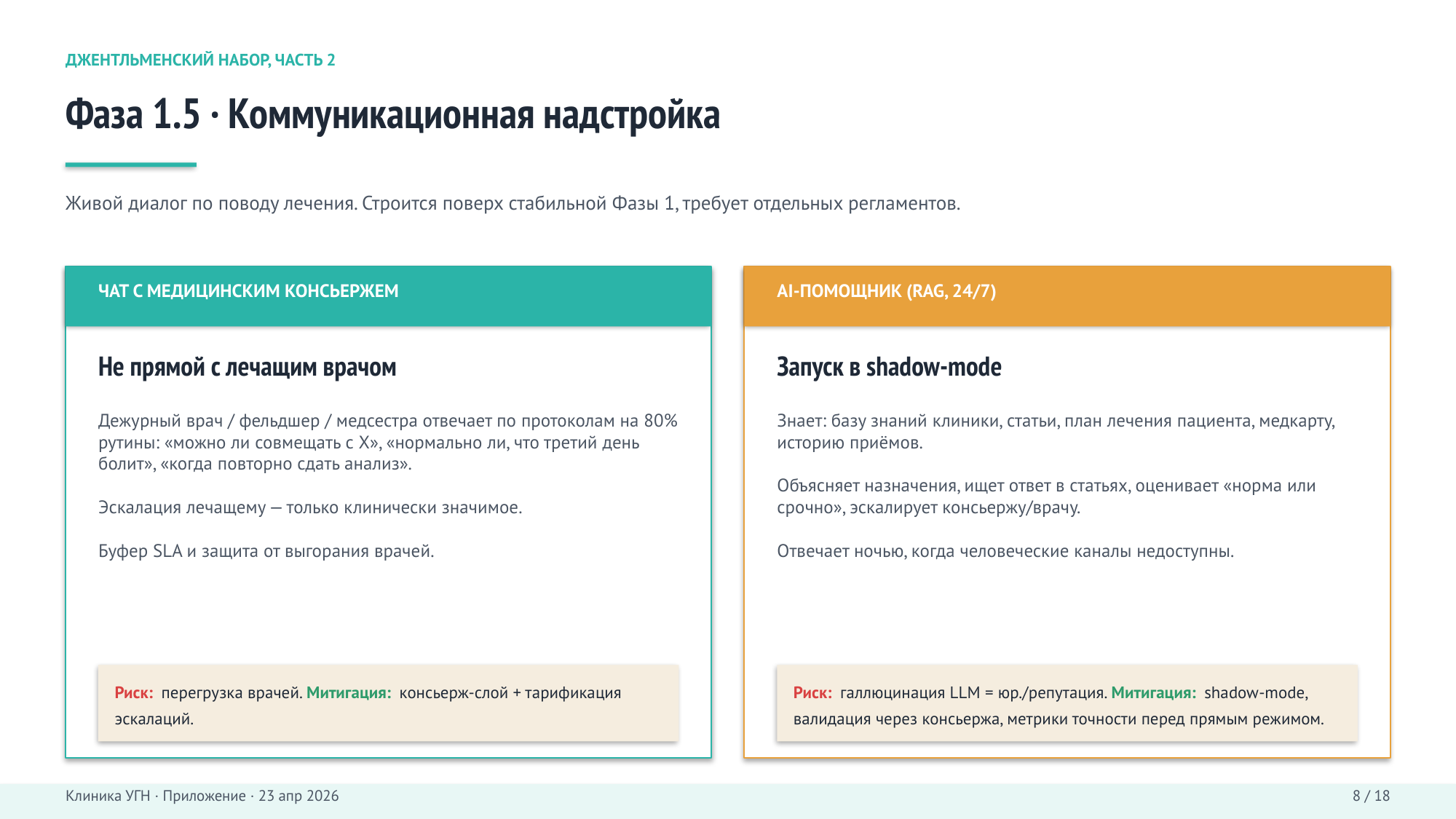

ДЖЕНТЛЬМЕНСКИЙ НАБОР, ЧАСТЬ 2
Фаза 1.5 · Коммуникационная надстройка

Живой диалог по поводу лечения. Строится поверх стабильной Фазы 1, требует отдельных регламентов.

ЧАТ С МЕДИЦИНСКИМ КОНСЬЕРЖЕМ
AI-ПОМОЩНИК (RAG, 24/7)
Не прямой с лечащим врачом
Запуск в shadow-mode
Дежурный врач / фельдшер / медсестра отвечает по протоколам на 80% рутины: «можно ли совмещать с X», «нормально ли, что третий день болит», «когда повторно сдать анализ».

Эскалация лечащему — только клинически значимое.

Буфер SLA и защита от выгорания врачей.
Знает: базу знаний клиники, статьи, план лечения пациента, медкарту, историю приёмов.

Объясняет назначения, ищет ответ в статьях, оценивает «норма или срочно», эскалирует консьержу/врачу.

Отвечает ночью, когда человеческие каналы недоступны.

Риск:  перегрузка врачей. Митигация:  консьерж-слой + тарификация эскалаций.
Риск:  галлюцинация LLM = юр./репутация. Митигация:  shadow-mode, валидация через консьержа, метрики точности перед прямым режимом.

Клиника УГН · Приложение · 23 апр 2026
8 / 18